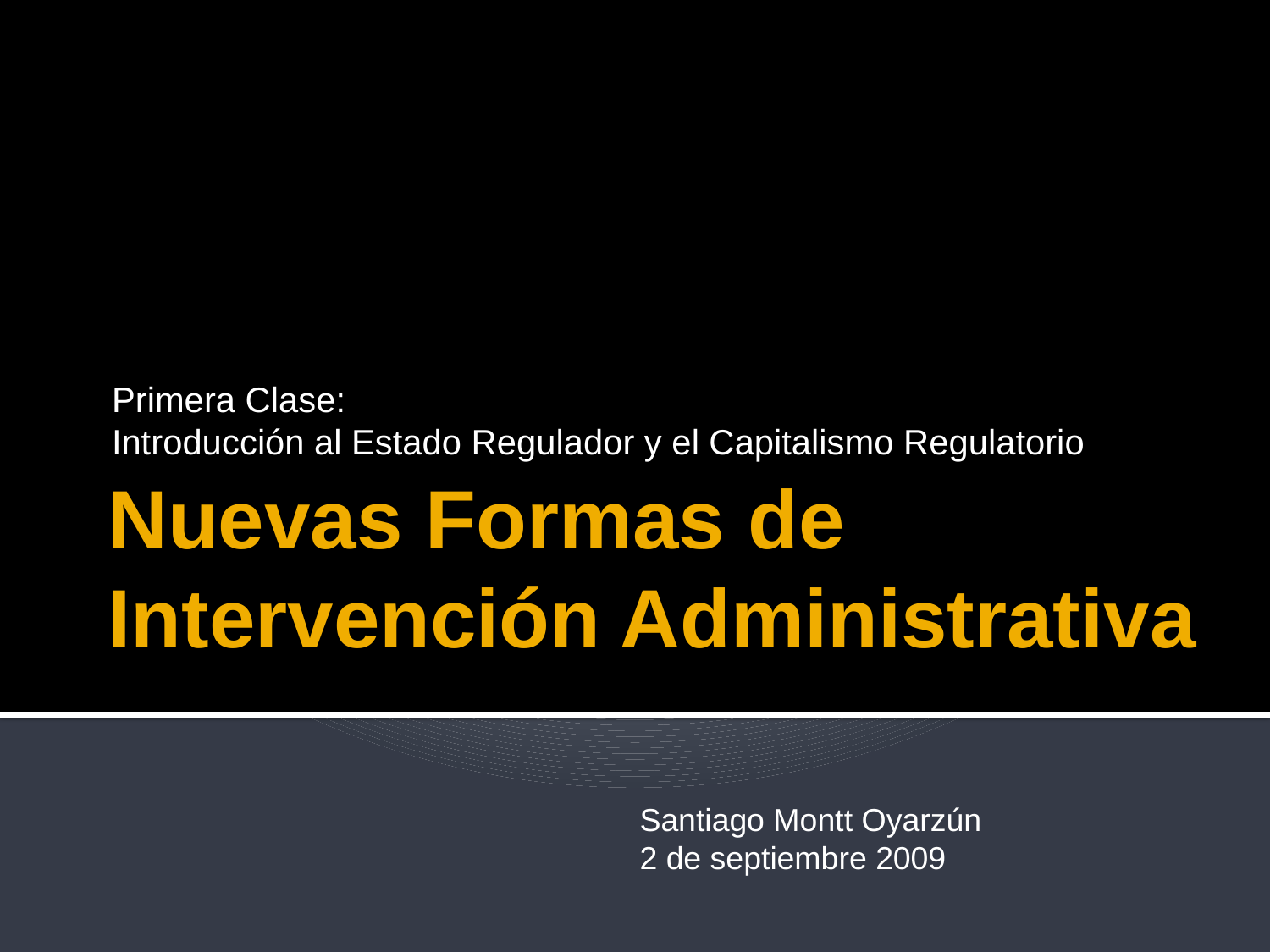

Primera Clase:
Introducción al Estado Regulador y el Capitalismo Regulatorio
# Nuevas Formas de Intervención Administrativa
Santiago Montt Oyarzún
2 de septiembre 2009